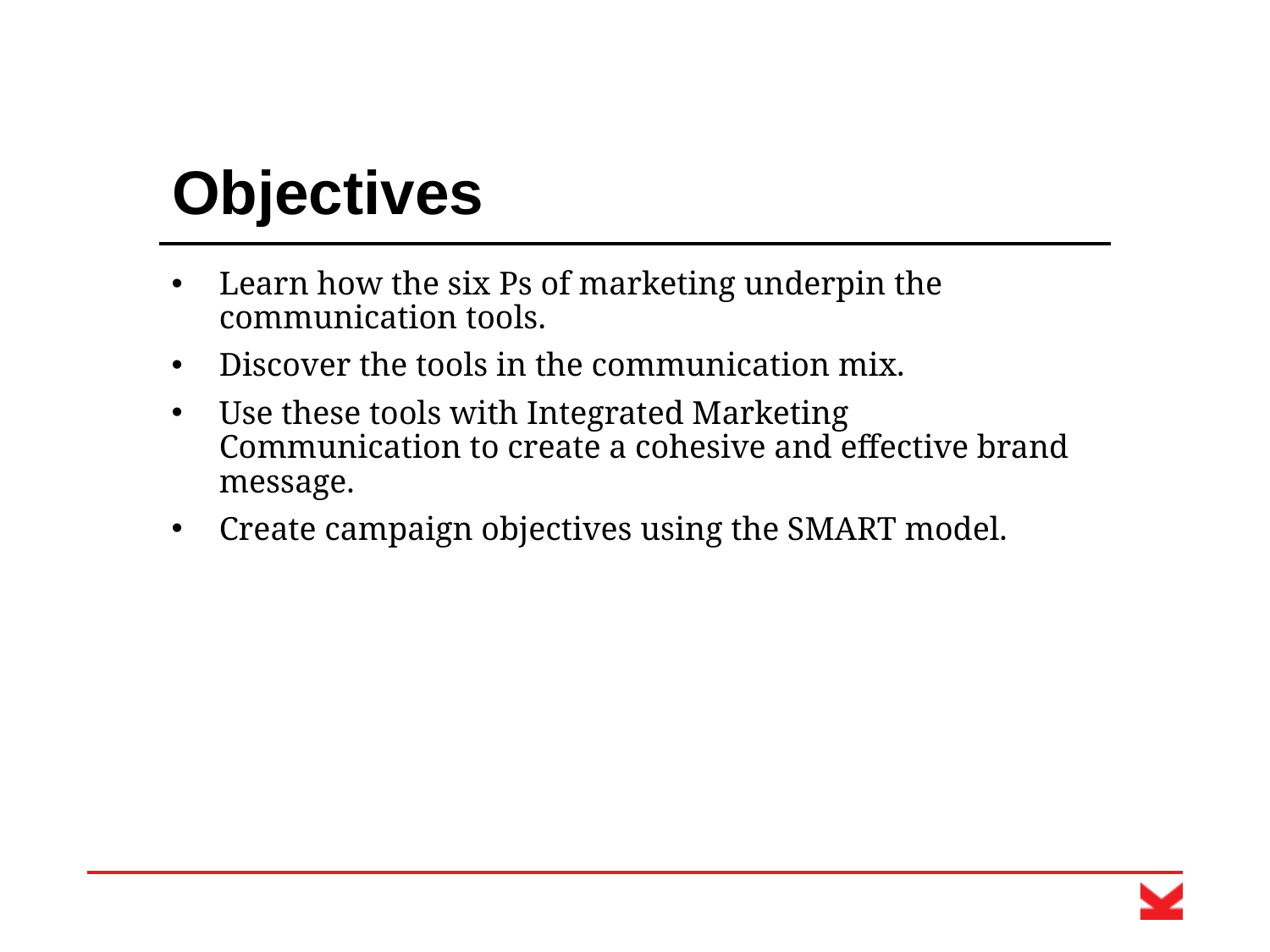

# Objectives
Learn how the six Ps of marketing underpin the communication tools.
Discover the tools in the communication mix.
Use these tools with Integrated Marketing Communication to create a cohesive and effective brand message.
Create campaign objectives using the SMART model.